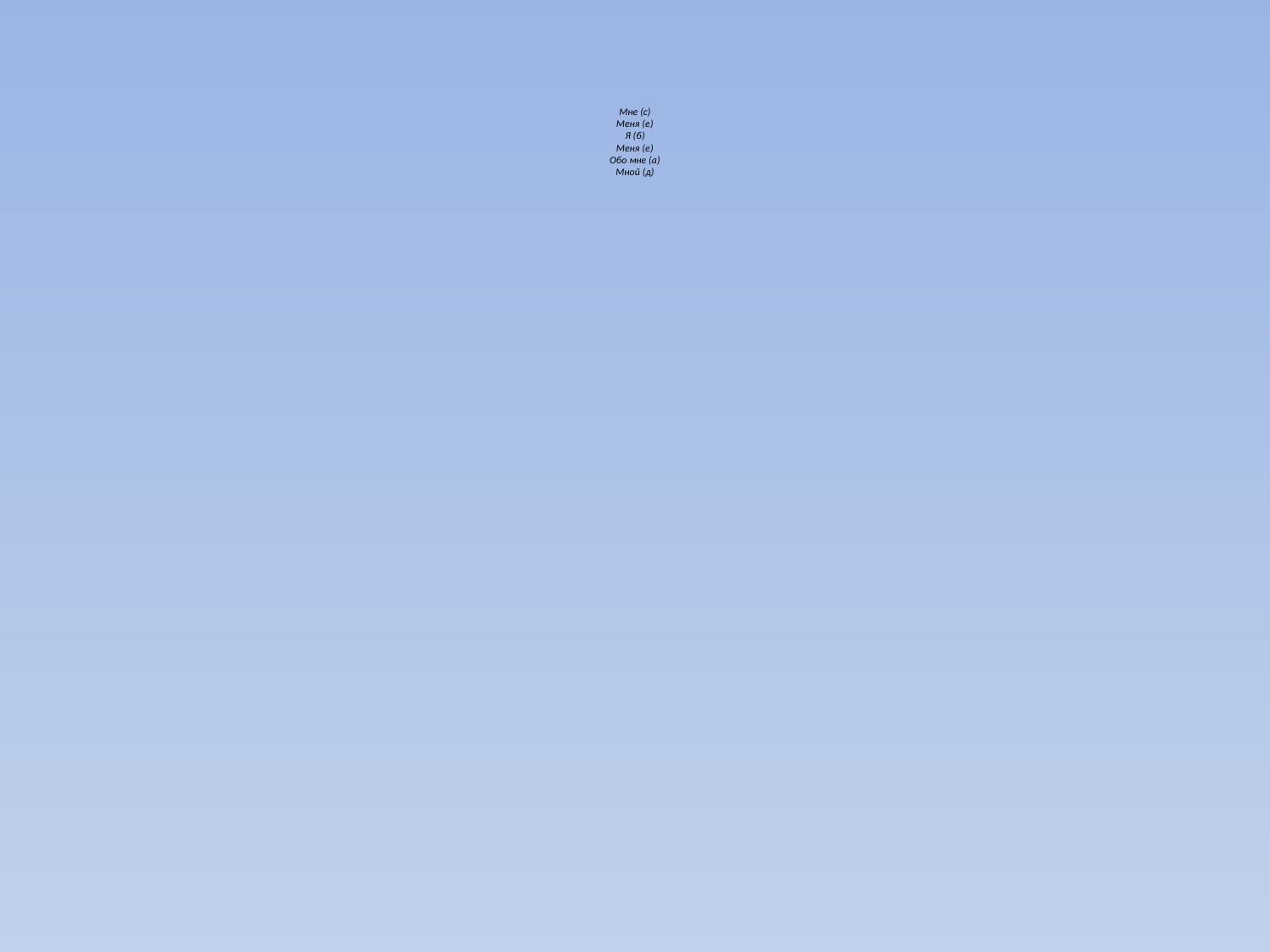

# Мне (с) Меня (е) Я (б) Меня (е) Обо мне (а) Мной (д)